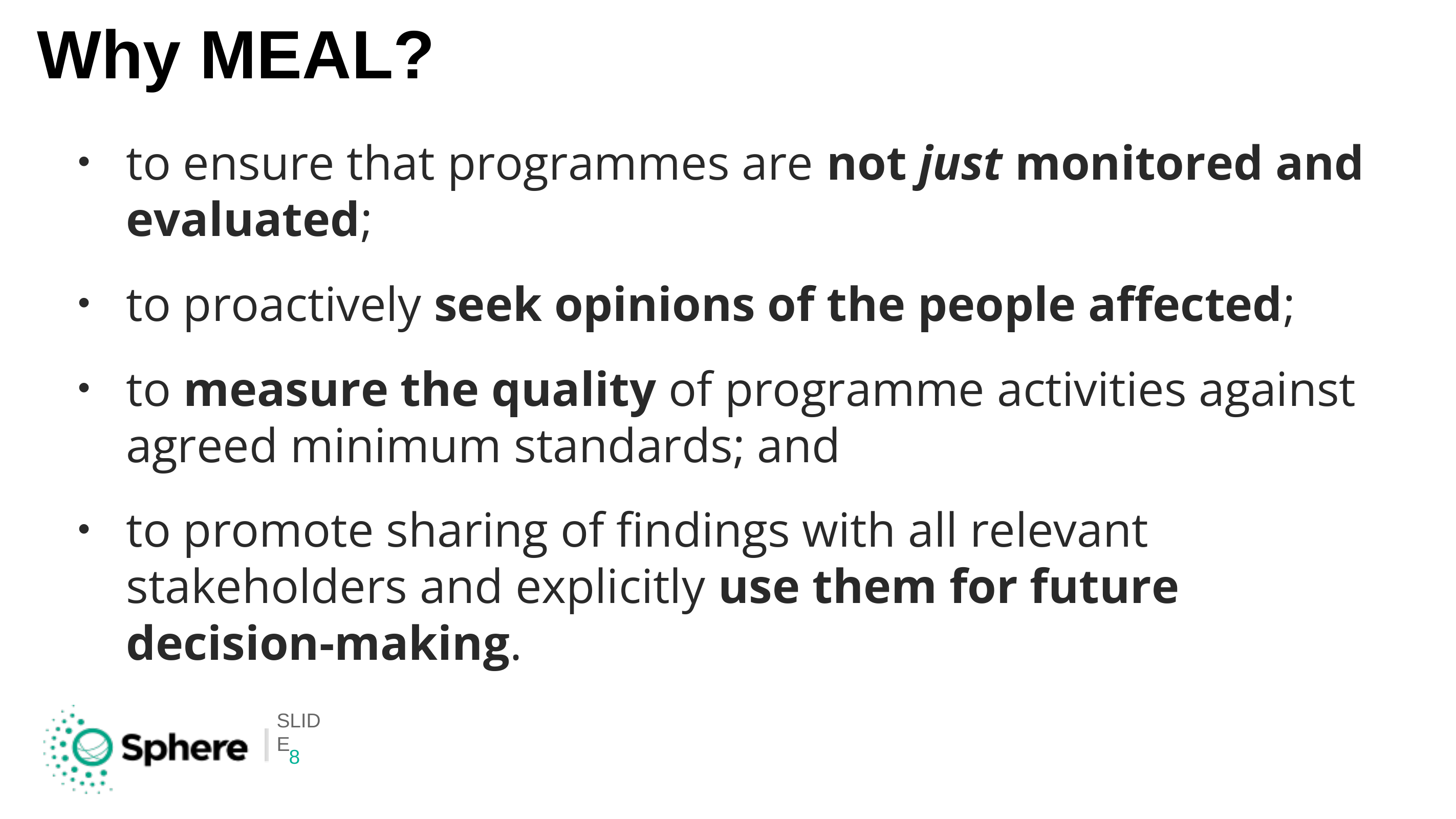

# Why MEAL?
to ensure that programmes are not just monitored and evaluated;
to proactively seek opinions of the people affected;
to measure the quality of programme activities against agreed minimum standards; and
to promote sharing of findings with all relevant stakeholders and explicitly use them for future decision-making.
8